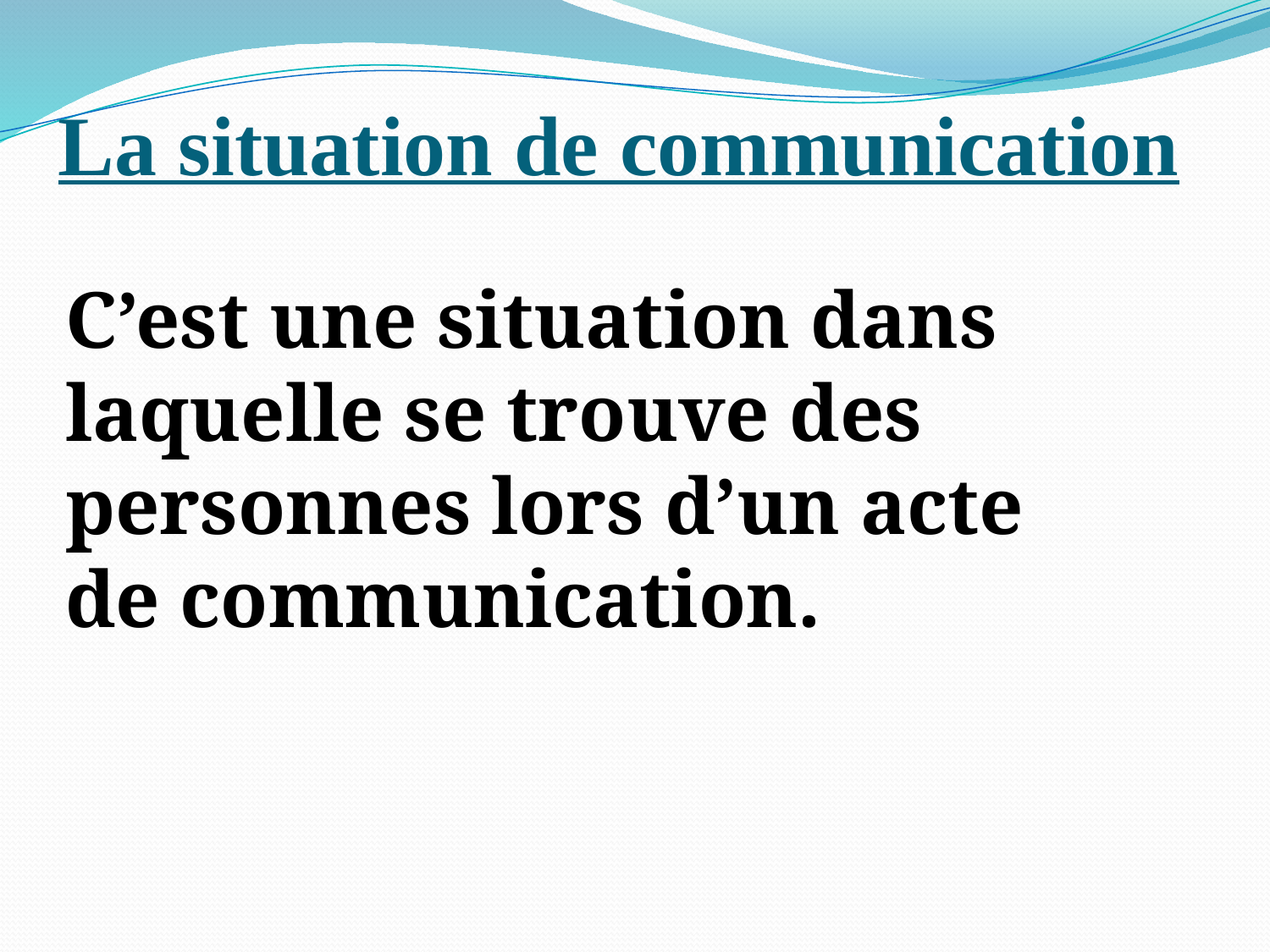

La situation de communication
C’est une situation dans laquelle se trouve des personnes lors d’un acte de communication.